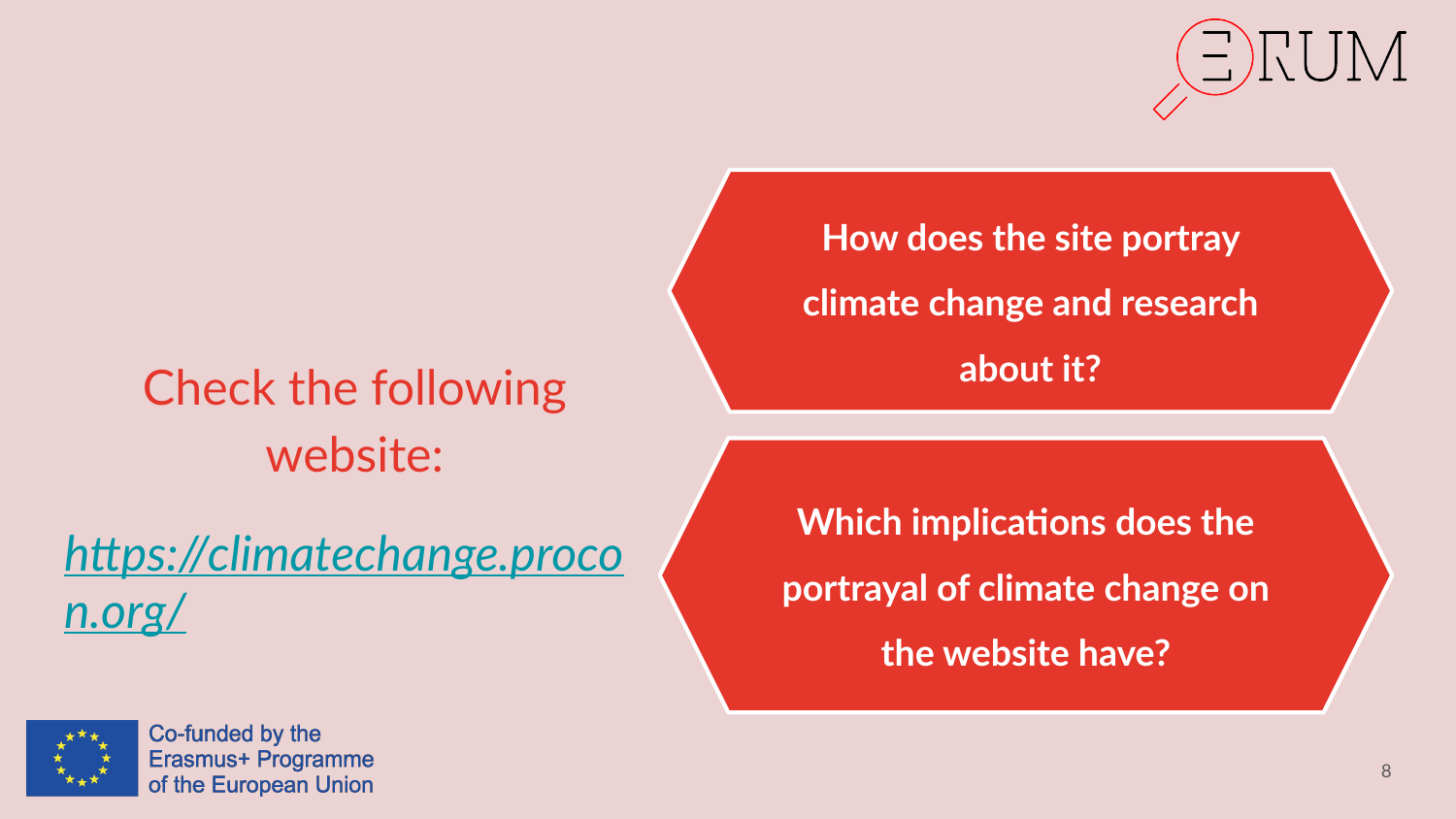

How does the site portray climate change and research about it?
Check the following website:
https://climatechange.procon.org/
Which implications does the portrayal of climate change on the website have?
8